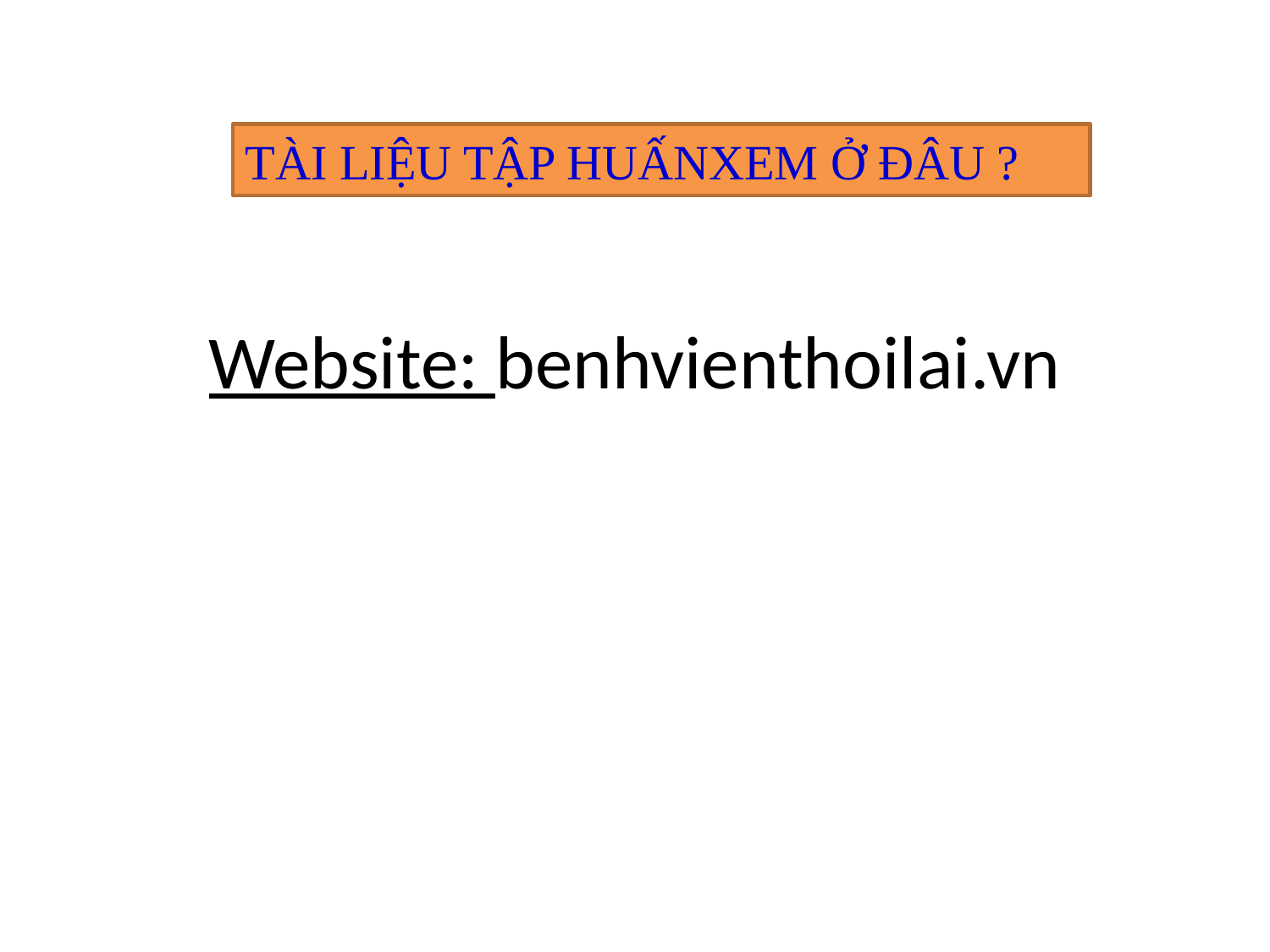

TÀI LIỆU TẬP HUẤNXEM Ở ĐÂU ?
# Website: benhvienthoilai.vn